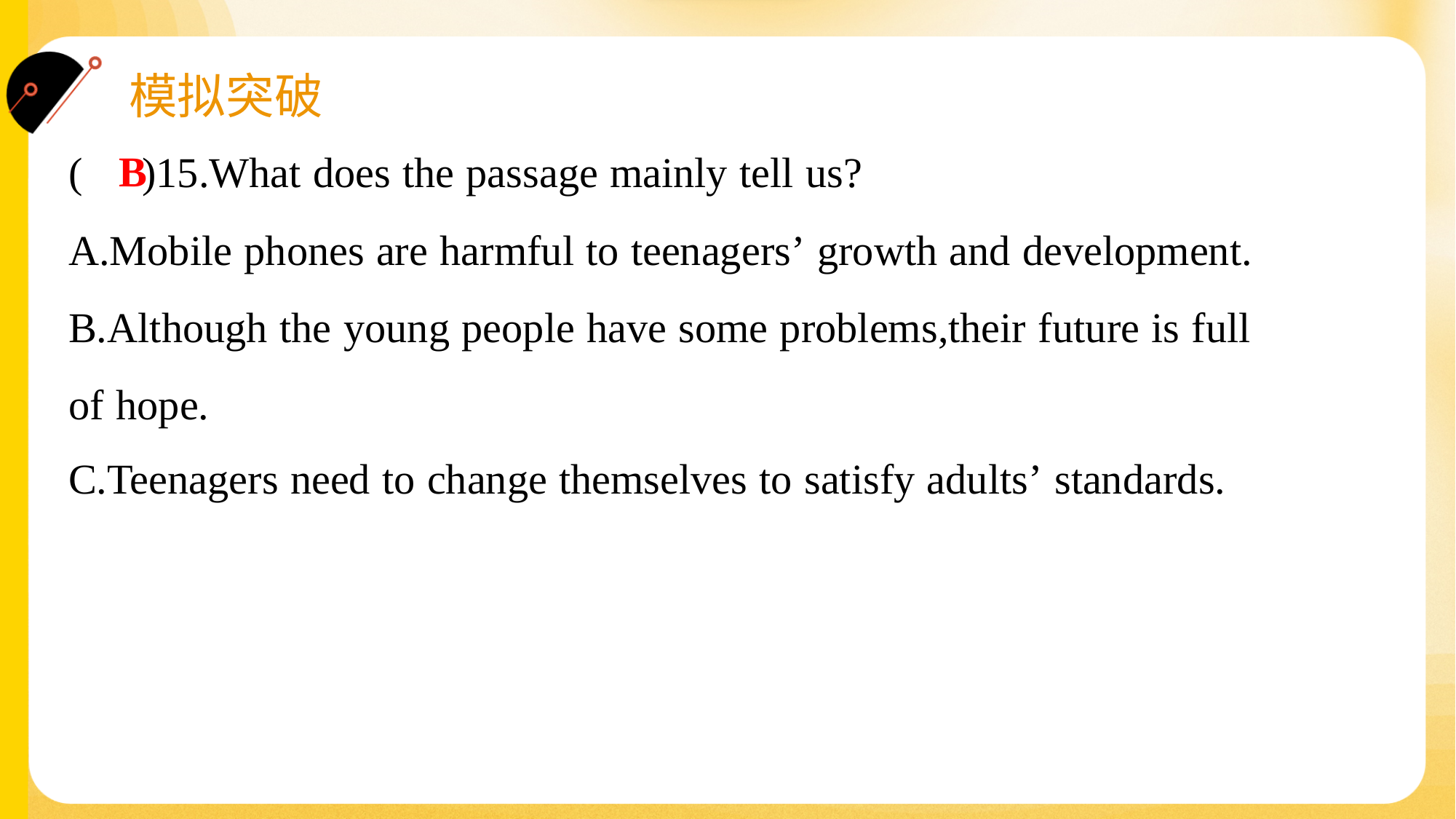

B
(     )15.What does the passage mainly tell us?
A.Mobile phones are harmful to teenagers’ growth and development.
B.Although the young people have some problems,their future is full
of hope.
C.Teenagers need to change themselves to satisfy adults’ standards.